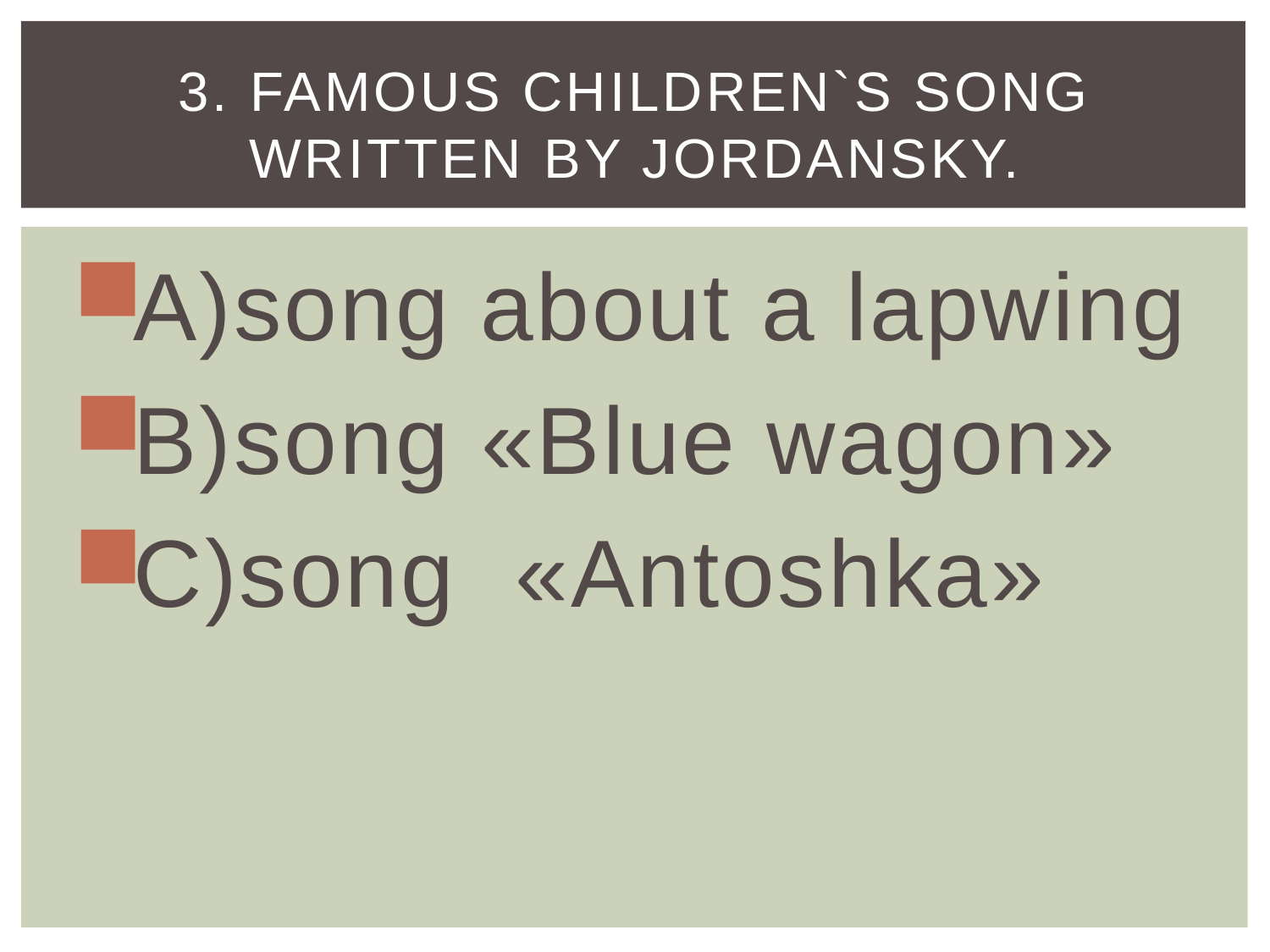

# 3. Famous children`s song written by Jordansky.
А)song about a lapwing
B)song «Blue wagon»
C)song  «Antoshka»